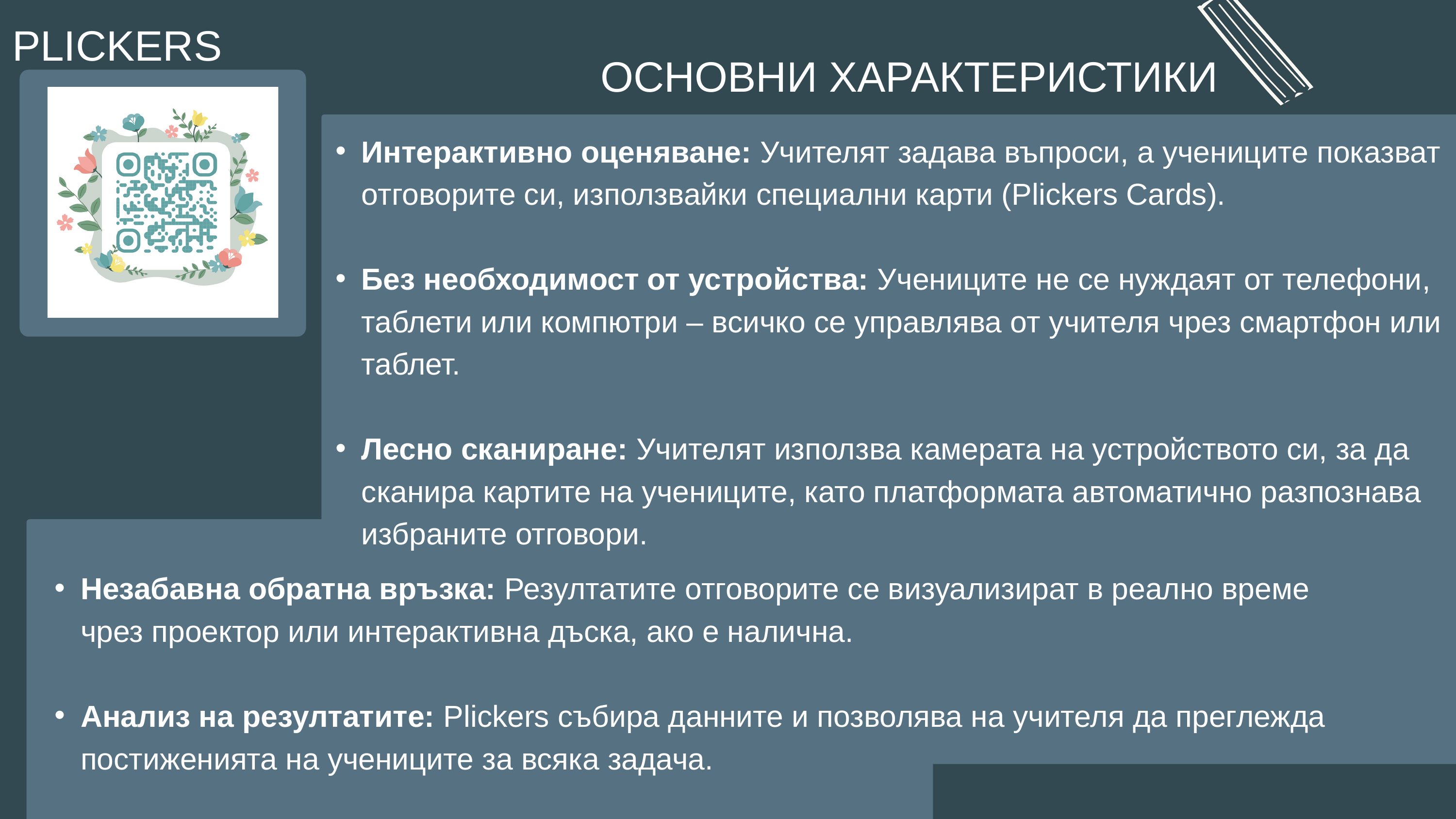

PLICKERS
ОСНОВНИ ХАРАКТЕРИСТИКИ

Интерактивно оценяване: Учителят задава въпроси, а учениците показват отговорите си, използвайки специални карти (Plickers Cards).

Без необходимост от устройства: Учениците не се нуждаят от телефони, таблети или компютри – всичко се управлява от учителя чрез смартфон или таблет.

Лесно сканиране: Учителят използва камерата на устройството си, за да сканира картите на учениците, като платформата автоматично разпознава избраните отговори.

Незабавна обратна връзка: Резултатите отговорите се визуализират в реално време чрез проектор или интерактивна дъска, ако е налична.

Анализ на резултатите: Plickers събира данните и позволява на учителя да преглежда постиженията на учениците за всяка задача.